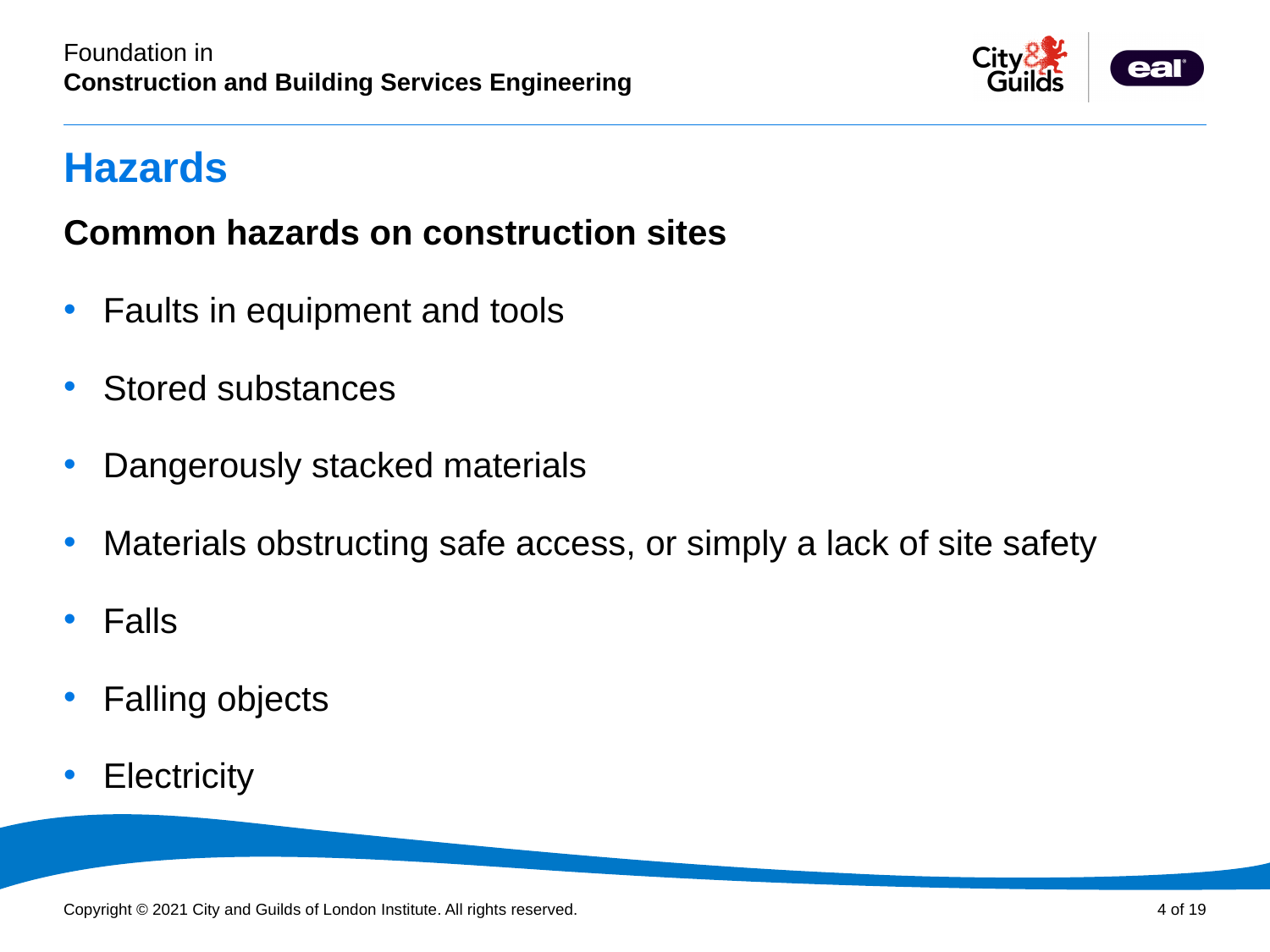

# Hazards
Common hazards on construction sites
Faults in equipment and tools
Stored substances
Dangerously stacked materials
Materials obstructing safe access, or simply a lack of site safety
Falls
Falling objects
Electricity